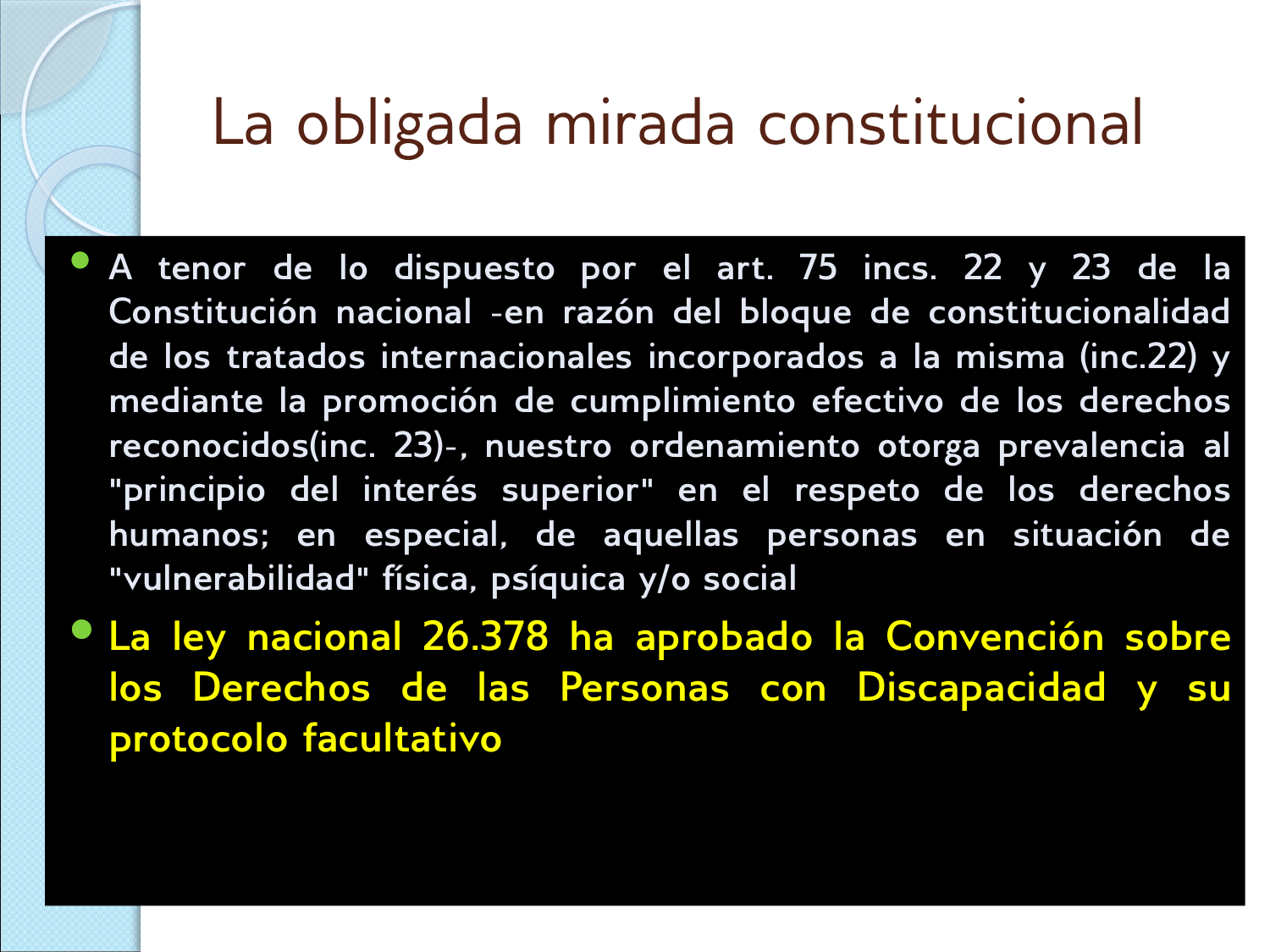

# La obligada mirada constitucional
A tenor de lo dispuesto por el art. 75 incs. 22 y 23 de la Constitución nacional -en razón del bloque de constitucionalidad de los tratados internacionales incorporados a la misma (inc.22) y mediante la promoción de cumplimiento efectivo de los derechos reconocidos(inc. 23)-, nuestro ordenamiento otorga prevalencia al "principio del interés superior" en el respeto de los derechos humanos; en especial, de aquellas personas en situación de "vulnerabilidad" física, psíquica y/o social.
La ley nacional 26.378 ha aprobado la Convención sobre los Derechos de las Personas con Discapacidad y su protocolo facultativo